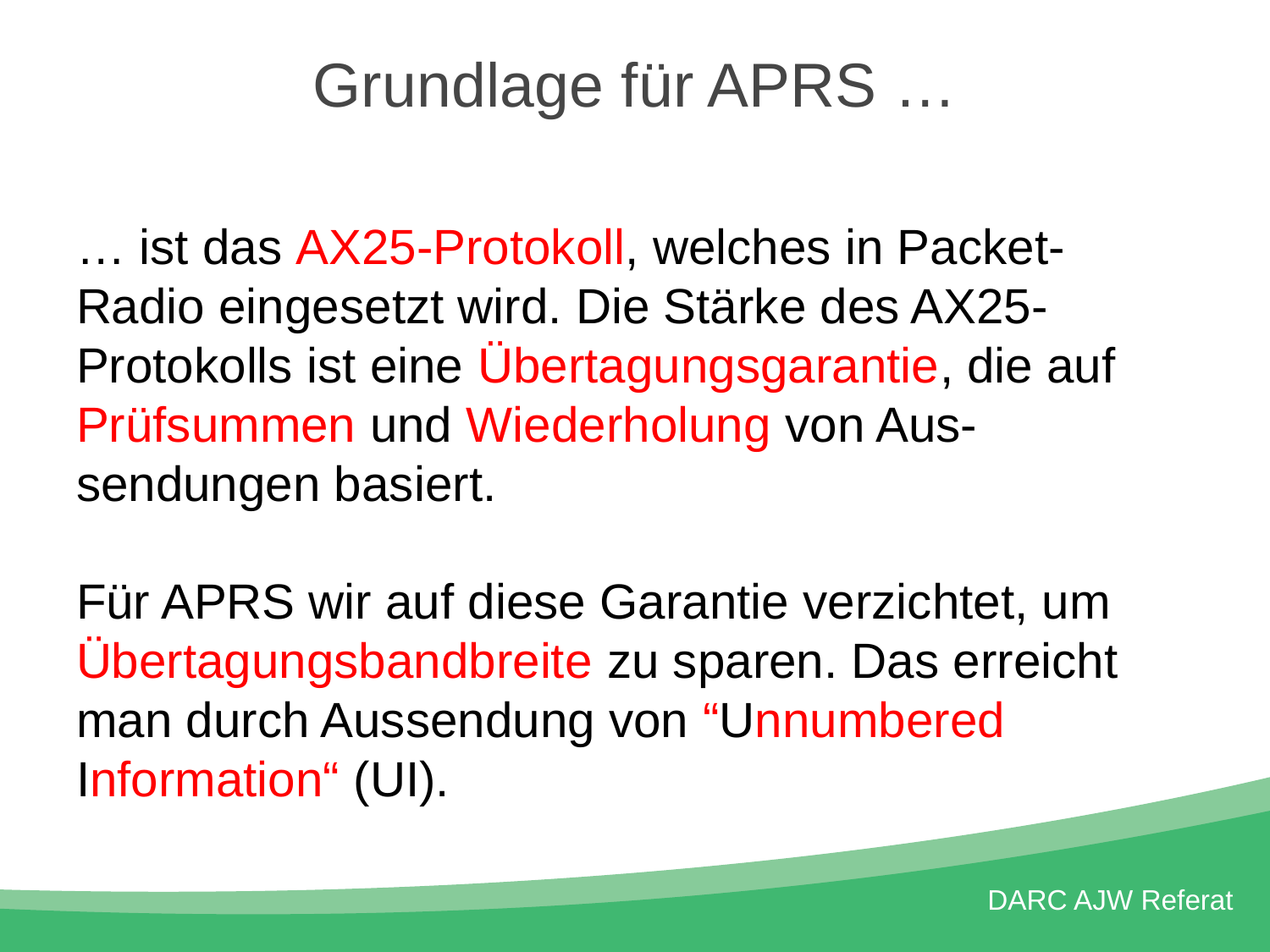

# Grundlage für APRS …
… ist das AX25-Protokoll, welches in Packet-Radio eingesetzt wird. Die Stärke des AX25-Protokolls ist eine Übertagungsgarantie, die auf Prüfsummen und Wiederholung von Aus-sendungen basiert.
Für APRS wir auf diese Garantie verzichtet, um Übertagungsbandbreite zu sparen. Das erreicht man durch Aussendung von “Unnumbered Information“ (UI).